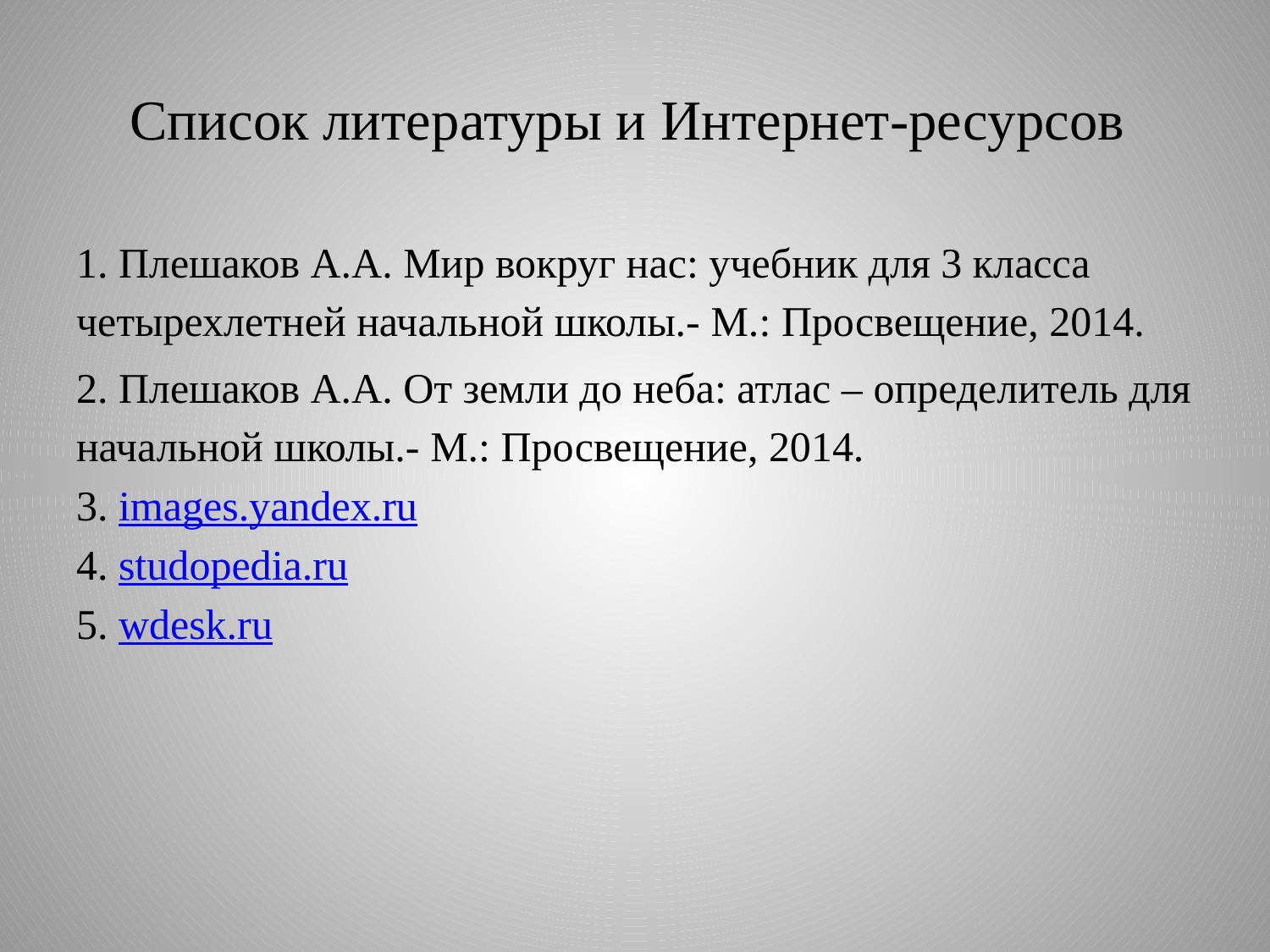

# Список литературы и Интернет-ресурсов
1. Плешаков А.А. Мир вокруг нас: учебник для 3 класса четырехлетней начальной школы.- М.: Просвещение, 2014.
2. Плешаков А.А. От земли до неба: атлас – определитель для начальной школы.- М.: Просвещение, 2014.
3. images.yandex.ru
4. studopedia.ru
5. wdesk.ru